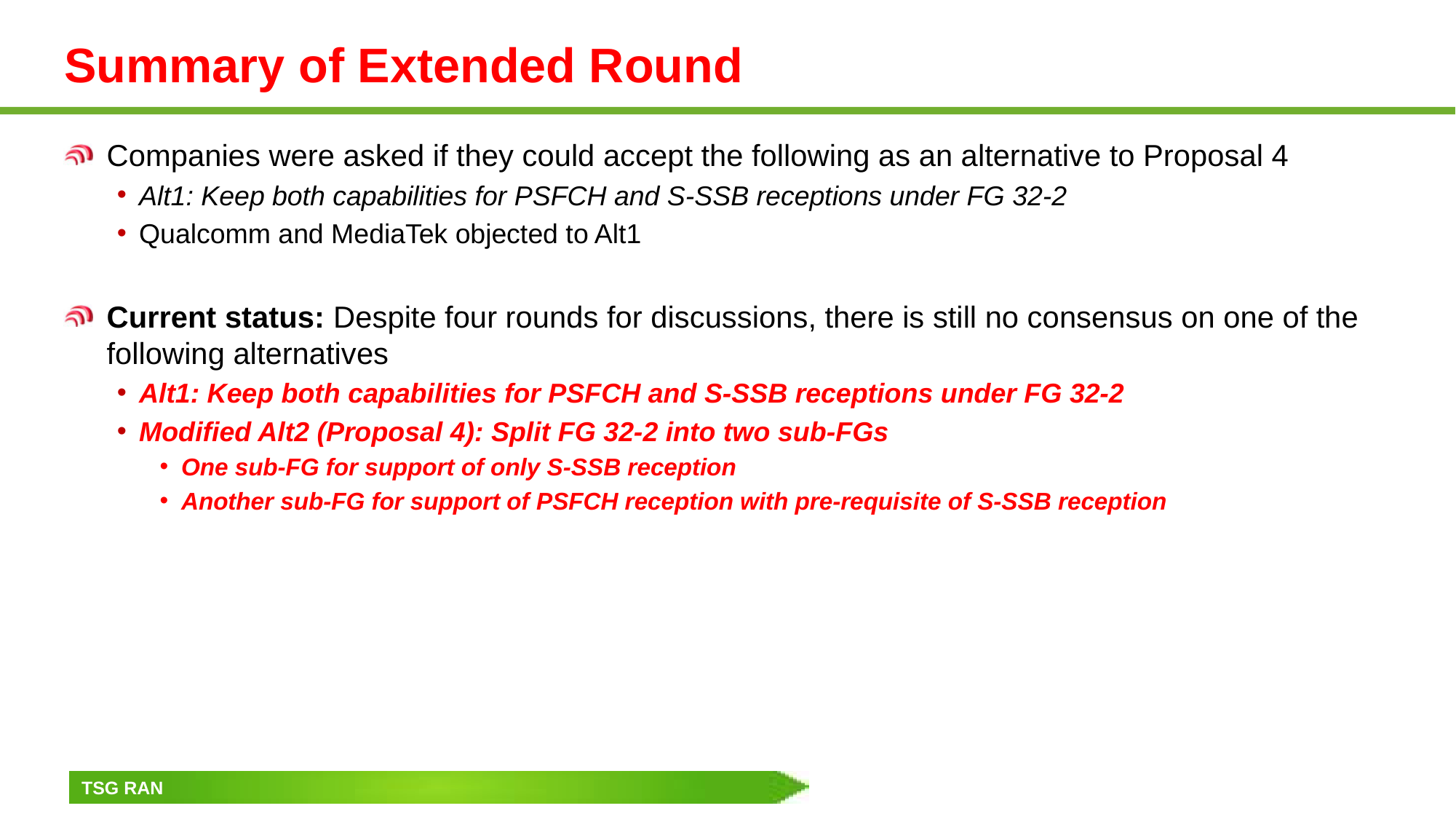

# Summary of Extended Round
Companies were asked if they could accept the following as an alternative to Proposal 4
Alt1: Keep both capabilities for PSFCH and S-SSB receptions under FG 32-2
Qualcomm and MediaTek objected to Alt1

Current status: Despite four rounds for discussions, there is still no consensus on one of the following alternatives
Alt1: Keep both capabilities for PSFCH and S-SSB receptions under FG 32-2
Modified Alt2 (Proposal 4): Split FG 32-2 into two sub-FGs
One sub-FG for support of only S-SSB reception
Another sub-FG for support of PSFCH reception with pre-requisite of S-SSB reception